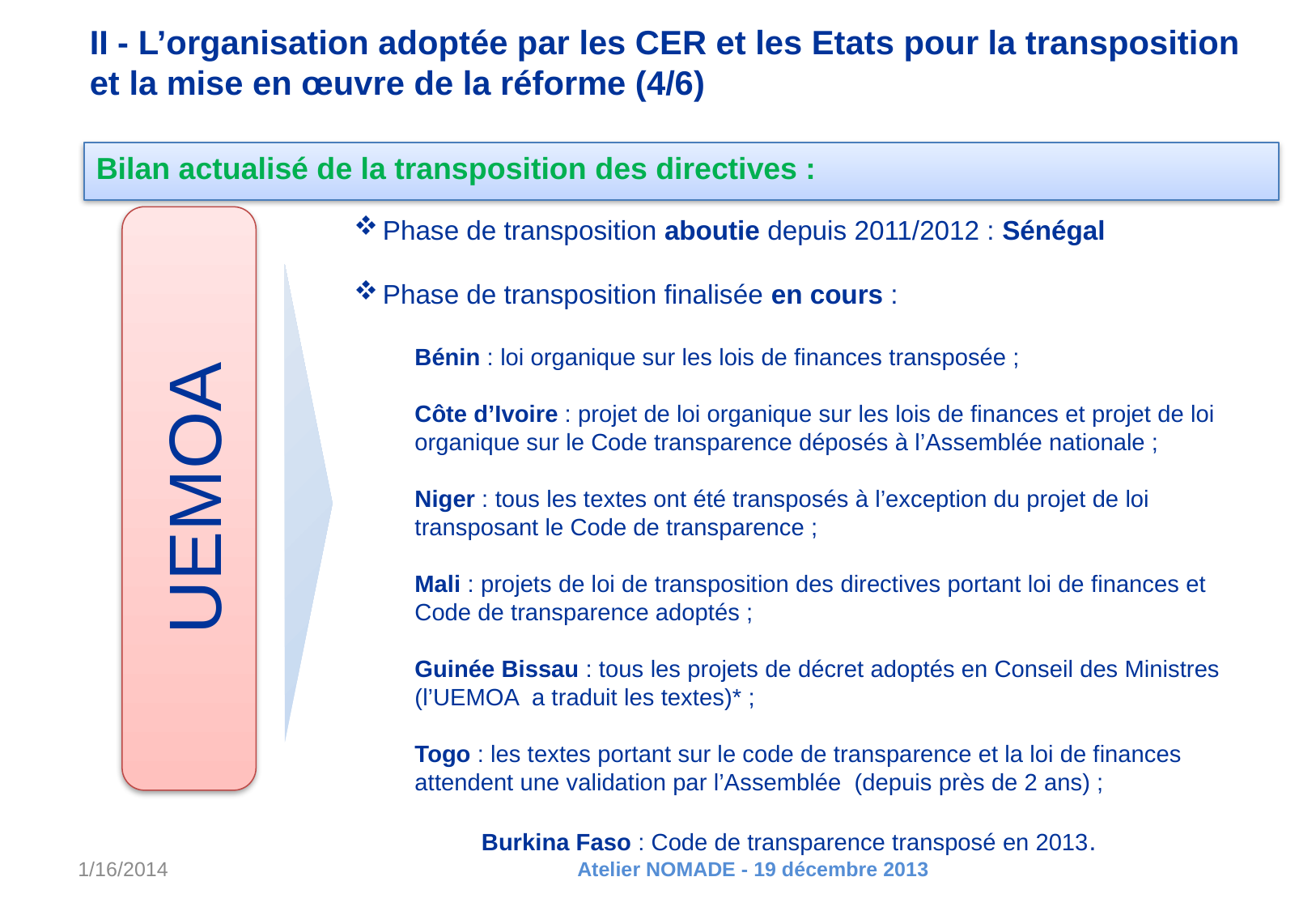

II - L’organisation adoptée par les CER et les Etats pour la transposition et la mise en œuvre de la réforme (4/6)
Bilan actualisé de la transposition des directives :

UEMOA
Phase de transposition aboutie depuis 2011/2012 : Sénégal

Phase de transposition finalisée en cours :

Bénin : loi organique sur les lois de finances transposée ;

Côte d’Ivoire : projet de loi organique sur les lois de finances et projet de loi organique sur le Code transparence déposés à l’Assemblée nationale ;

Niger : tous les textes ont été transposés à l’exception du projet de loi transposant le Code de transparence ;

Mali : projets de loi de transposition des directives portant loi de finances et Code de transparence adoptés ;

Guinée Bissau : tous les projets de décret adoptés en Conseil des Ministres (l’UEMOA  a traduit les textes)* ;

Togo : les textes portant sur le code de transparence et la loi de finances attendent une validation par l’Assemblée  (depuis près de 2 ans) ;

          Burkina Faso : Code de transparence transposé en 2013.

Atelier NOMADE - 19 décembre 2013
1/16/2014
18